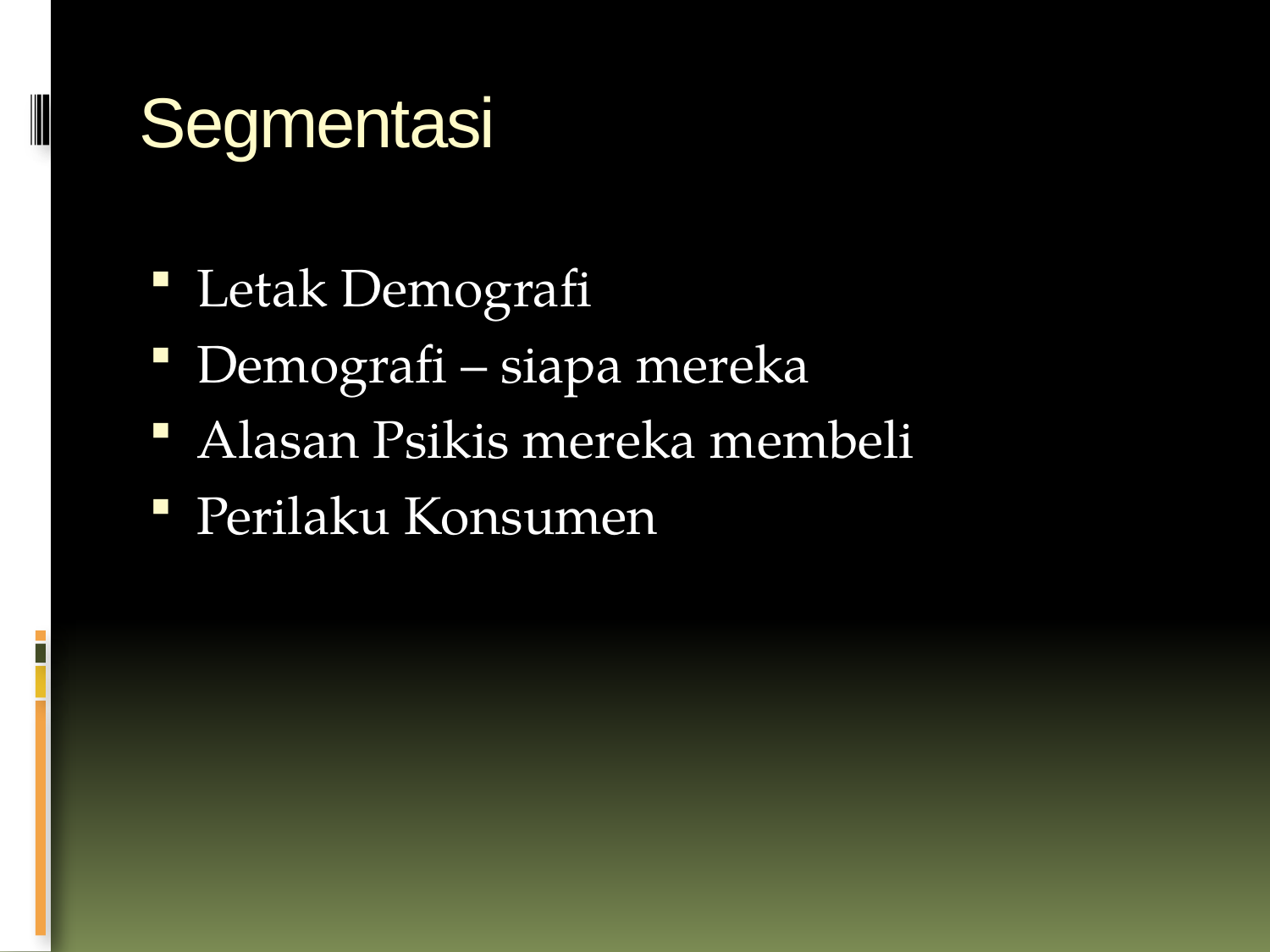

# Segmentasi
Letak Demografi
Demografi – siapa mereka
Alasan Psikis mereka membeli
Perilaku Konsumen